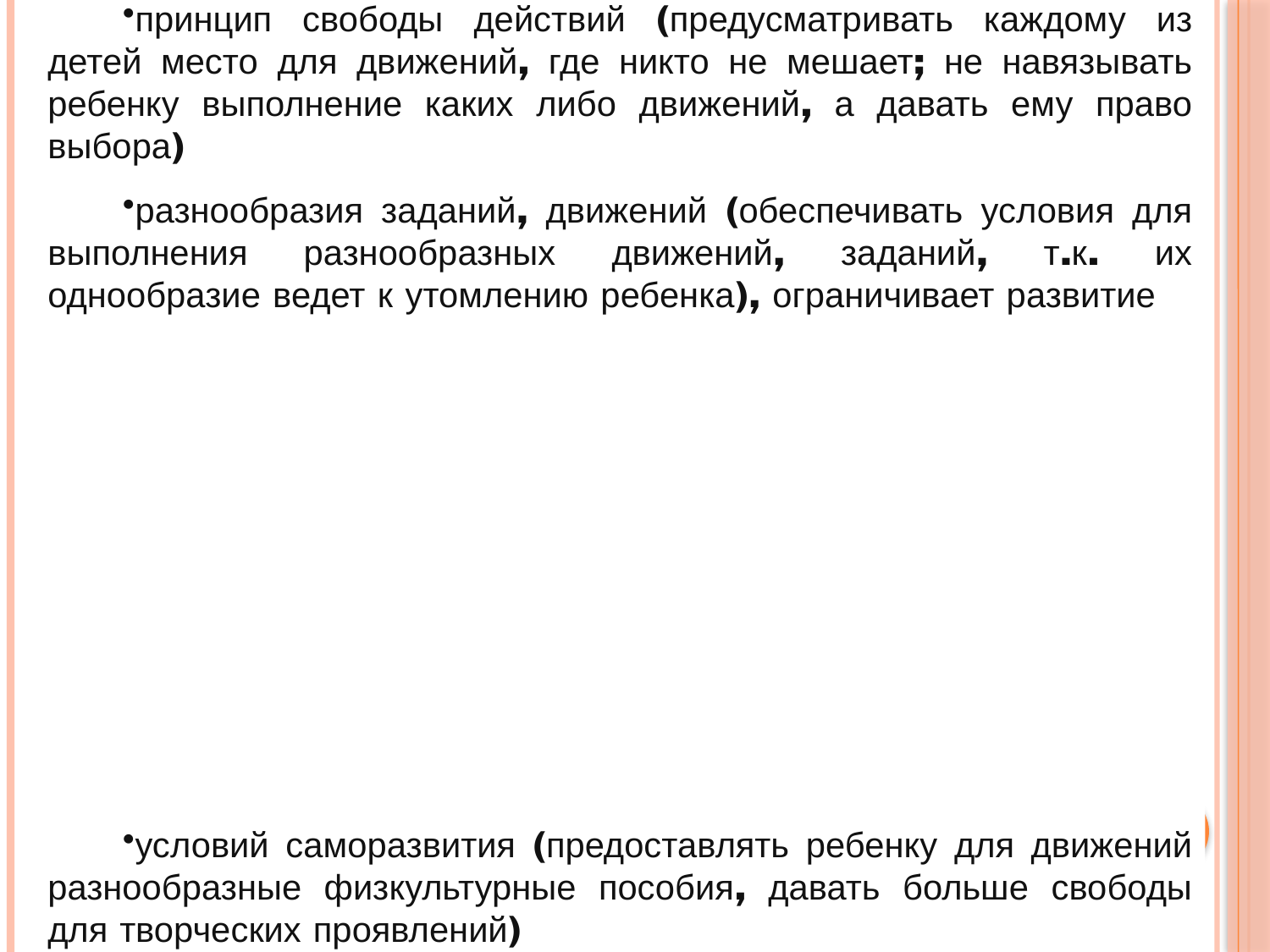

Принципы, которыми следует руководствоваться при организации самостоятельной двигательной деятельностью:

принцип свободы действий (предусматривать каждому из детей место для движений, где никто не мешает; не навязывать ребенку выполнение каких либо движений, а давать ему право выбора)

разнообразия заданий, движений (обеспечивать условия для выполнения разнообразных движений, заданий, т.к. их однообразие ведет к утомлению ребенка), ограничивает развитие

условий саморазвития (предоставлять ребенку для движений разнообразные физкультурные пособия, давать больше свободы для творческих проявлений)

индивидуализации (воспитатель должен наблюдать за детьми, уметь видеть всех и каждого отдельно, при необходимости оказывать помощь).